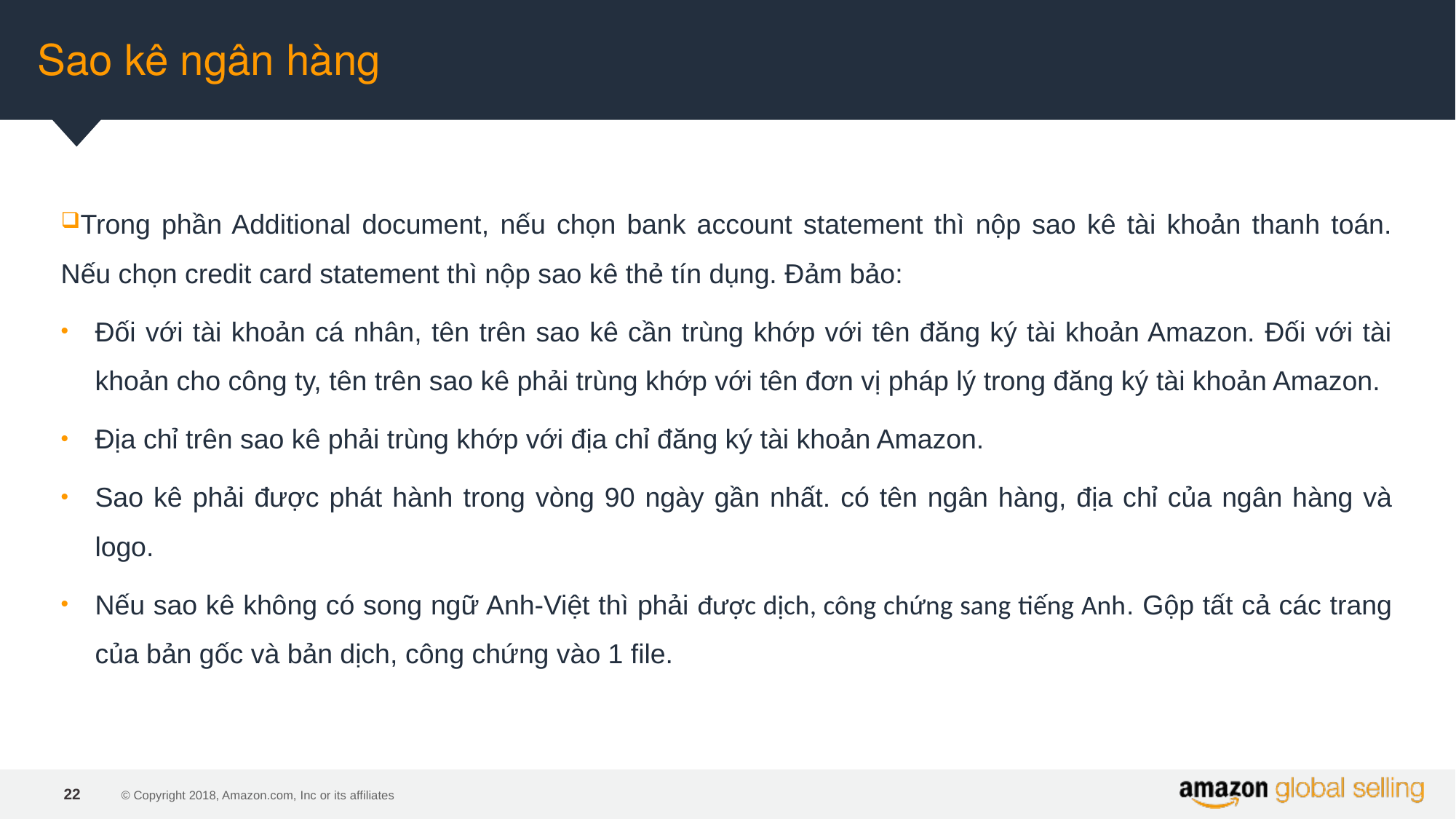

# Sao kê ngân hàng
Trong phần Additional document, nếu chọn bank account statement thì nộp sao kê tài khoản thanh toán. Nếu chọn credit card statement thì nộp sao kê thẻ tín dụng. Đảm bảo:
Đối với tài khoản cá nhân, tên trên sao kê cần trùng khớp với tên đăng ký tài khoản Amazon. Đối với tài khoản cho công ty, tên trên sao kê phải trùng khớp với tên đơn vị pháp lý trong đăng ký tài khoản Amazon.
Địa chỉ trên sao kê phải trùng khớp với địa chỉ đăng ký tài khoản Amazon.
Sao kê phải được phát hành trong vòng 90 ngày gần nhất. có tên ngân hàng, địa chỉ của ngân hàng và logo.
Nếu sao kê không có song ngữ Anh-Việt thì phải được dịch, công chứng sang tiếng Anh. Gộp tất cả các trang của bản gốc và bản dịch, công chứng vào 1 file.

22